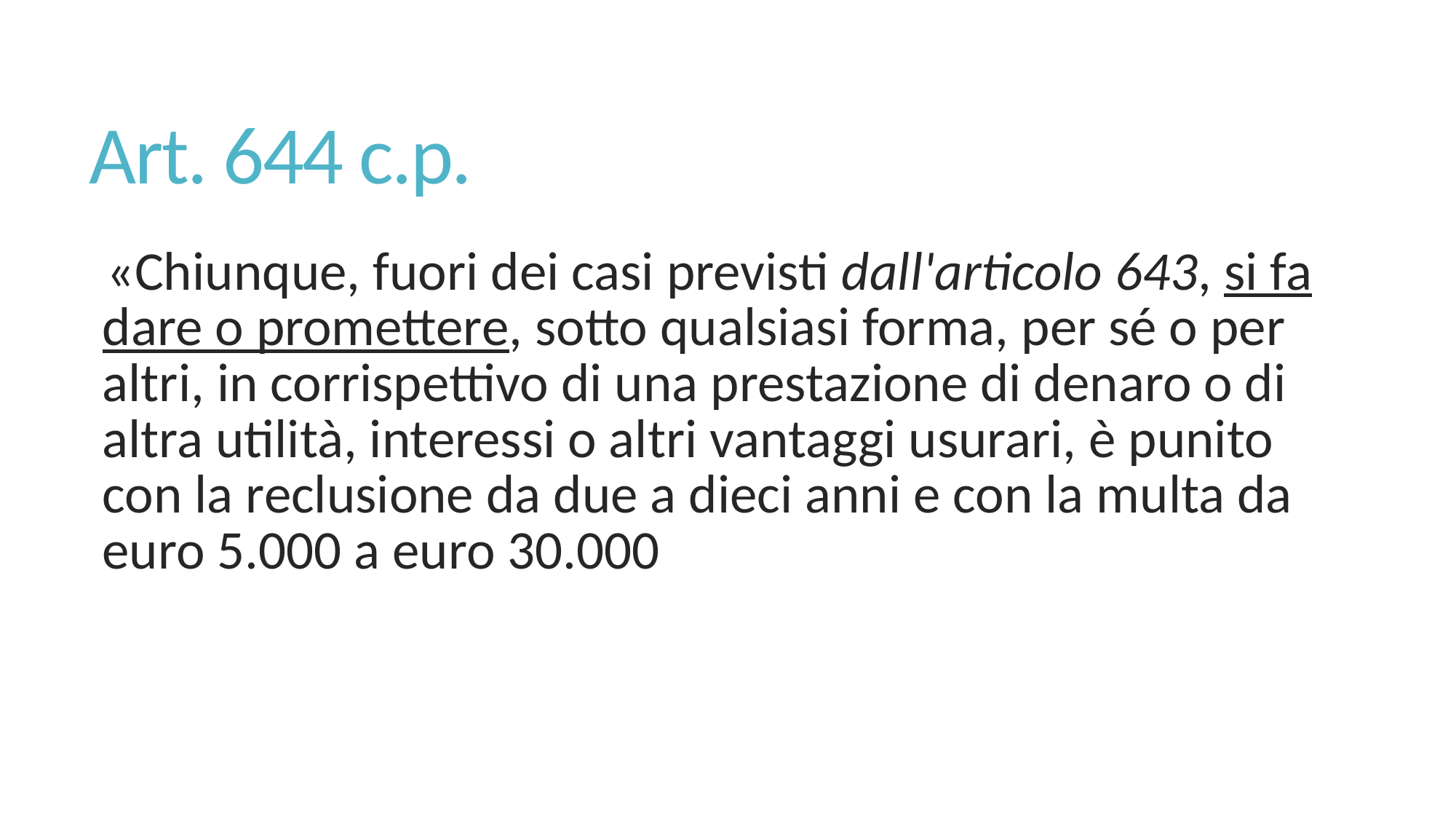

# Art. 644 c.p.
«Chiunque, fuori dei casi previsti dall'articolo 643, si fa dare o promettere, sotto qualsiasi forma, per sé o per altri, in corrispettivo di una prestazione di denaro o di altra utilità, interessi o altri vantaggi usurari, è punito con la reclusione da due a dieci anni e con la multa da euro 5.000 a euro 30.000